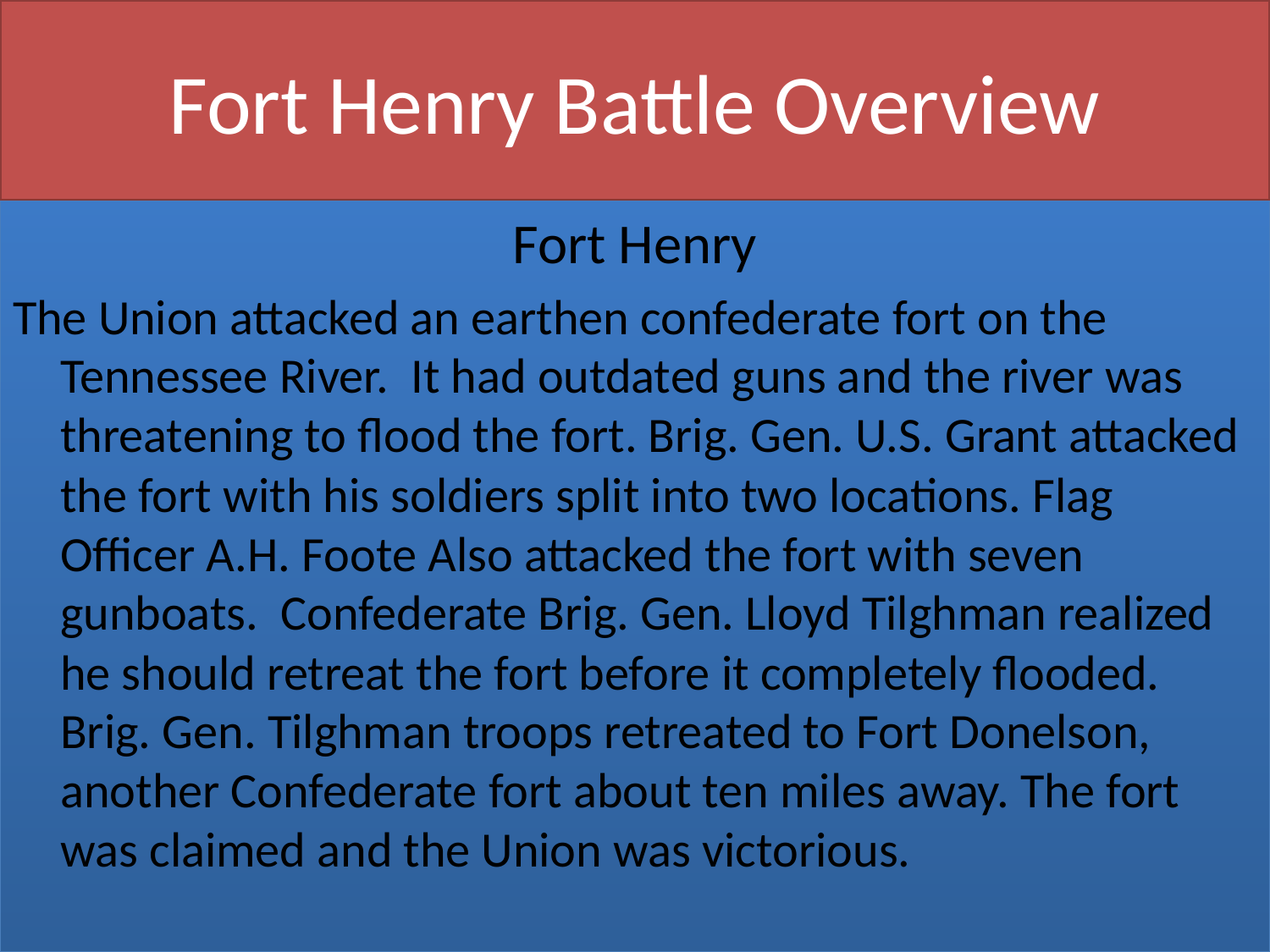

# Fort Henry Battle Overview
Fort Henry
The Union attacked an earthen confederate fort on the Tennessee River.  It had outdated guns and the river was threatening to flood the fort. Brig. Gen. U.S. Grant attacked the fort with his soldiers split into two locations. Flag Officer A.H. Foote Also attacked the fort with seven gunboats.  Confederate Brig. Gen. Lloyd Tilghman realized he should retreat the fort before it completely flooded. Brig. Gen. Tilghman troops retreated to Fort Donelson, another Confederate fort about ten miles away. The fort was claimed and the Union was victorious.